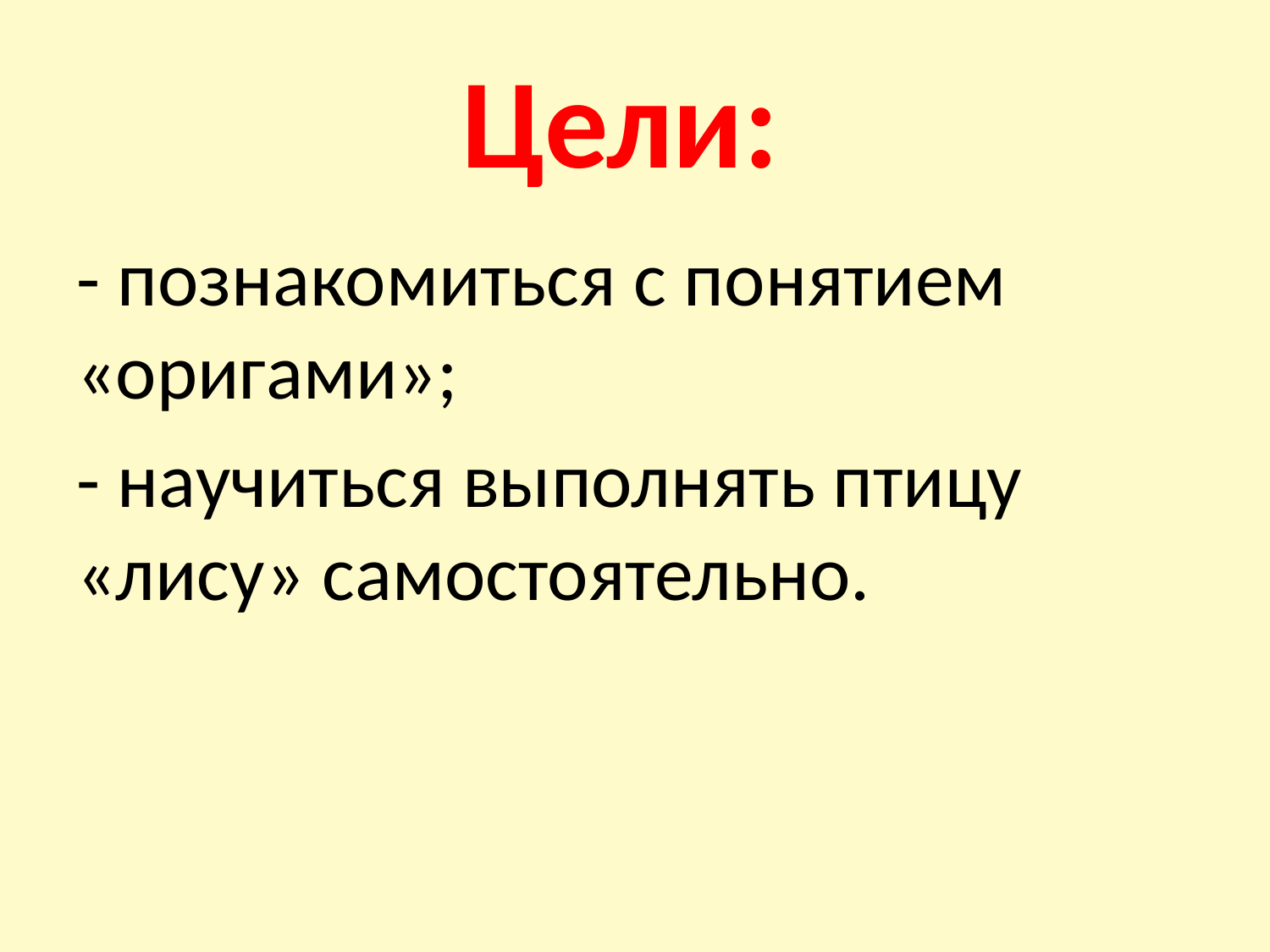

# Цели:
- познакомиться с понятием «оригами»;
- научиться выполнять птицу «лису» самостоятельно.